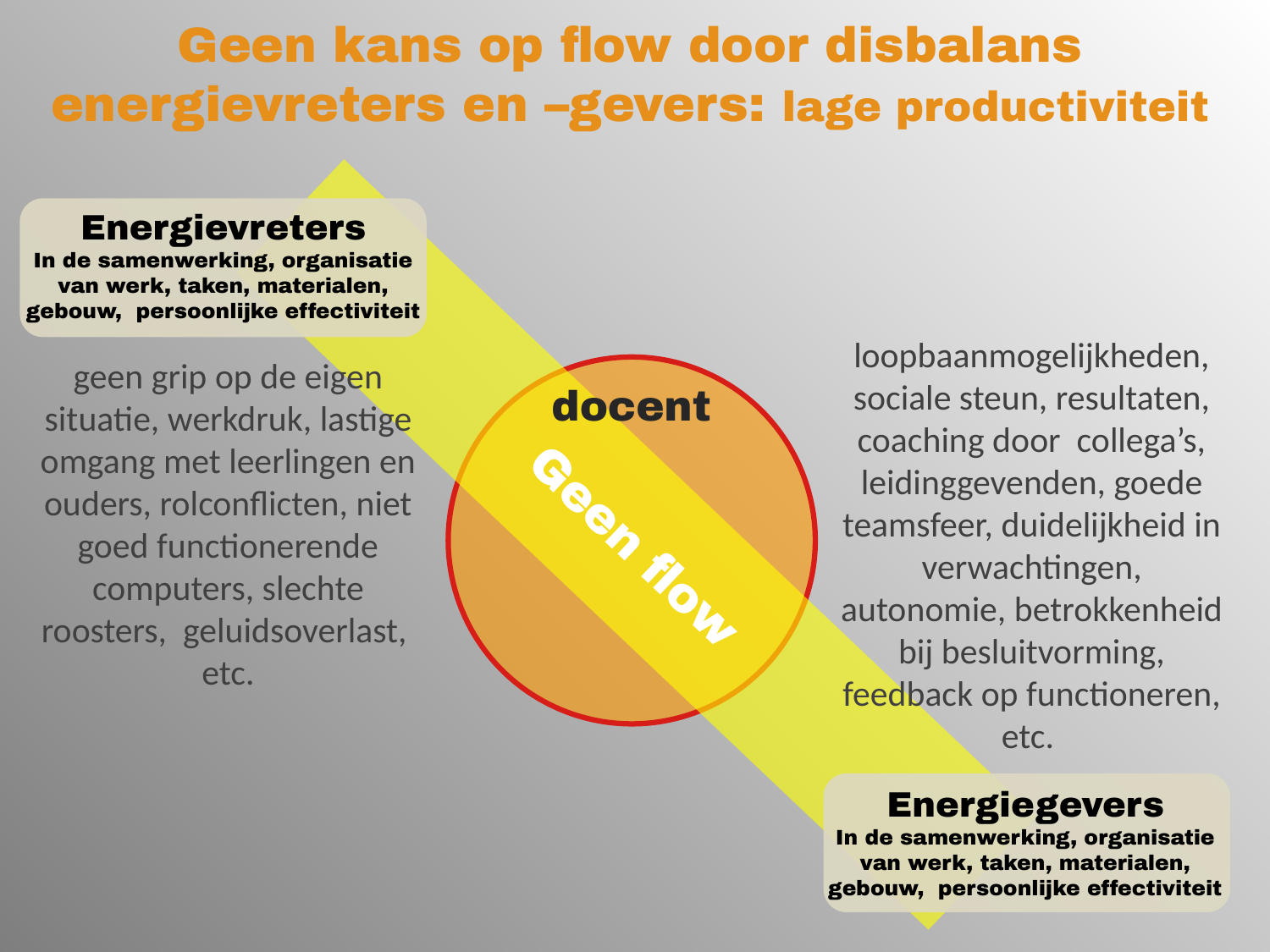

Geen kans op flow door disbalans energievreters en –gevers: lage productiviteit
Energievreters
In de samenwerking, organisatie van werk, taken, materialen, gebouw,  persoonlijke effectiviteit

loopbaanmogelijkheden, sociale steun, resultaten, coaching door  collega’s, leidinggevenden, goede teamsfeer, duidelijkheid in verwachtingen, autonomie, betrokkenheid bij besluitvorming, feedback op functioneren, etc.
geen grip op de eigen situatie, werkdruk, lastige omgang met leerlingen en ouders, rolconflicten, niet goed functionerende computers, slechte roosters,  geluidsoverlast,  etc.

docent

Geen flow

Energiegevers
In de samenwerking, organisatie van werk, taken, materialen, gebouw,  persoonlijke effectiviteit